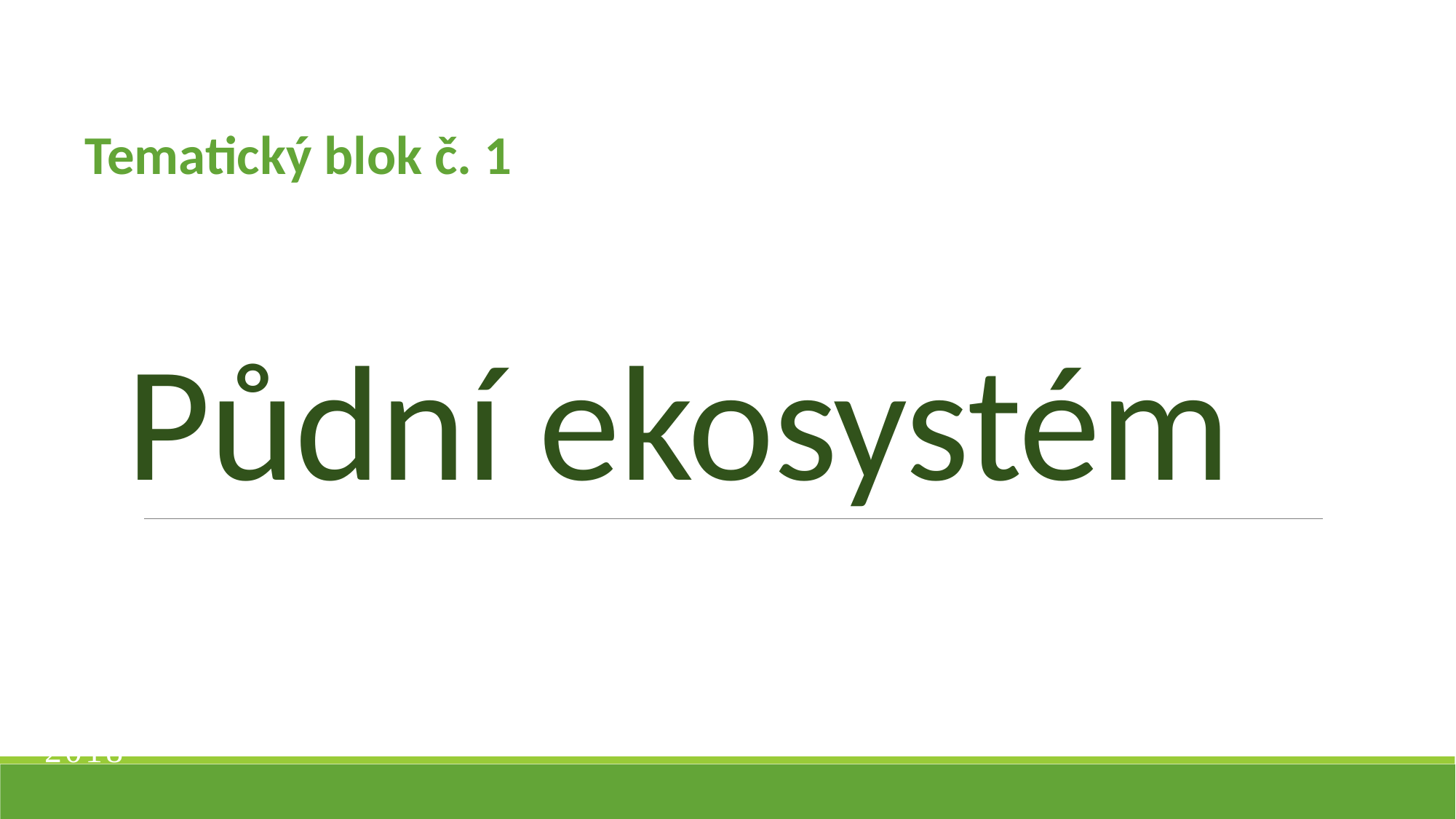

Tematický blok č. 1
# Půdní ekosystém
Kačalová Jitka
2018